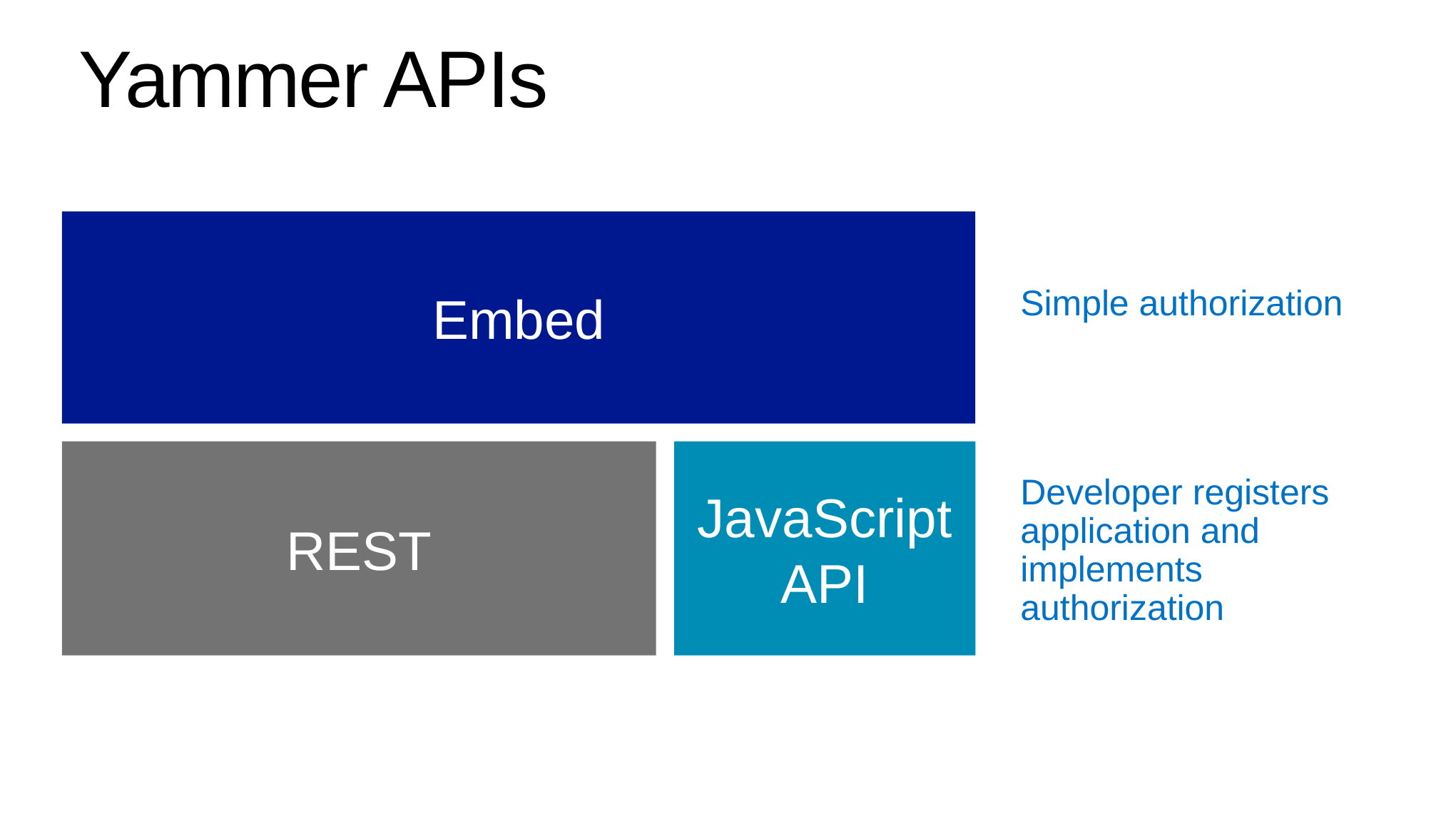

# Yammer APIs
Embed
REST
JavaScript API
Simple authorization
Developer registers application and implements authorization